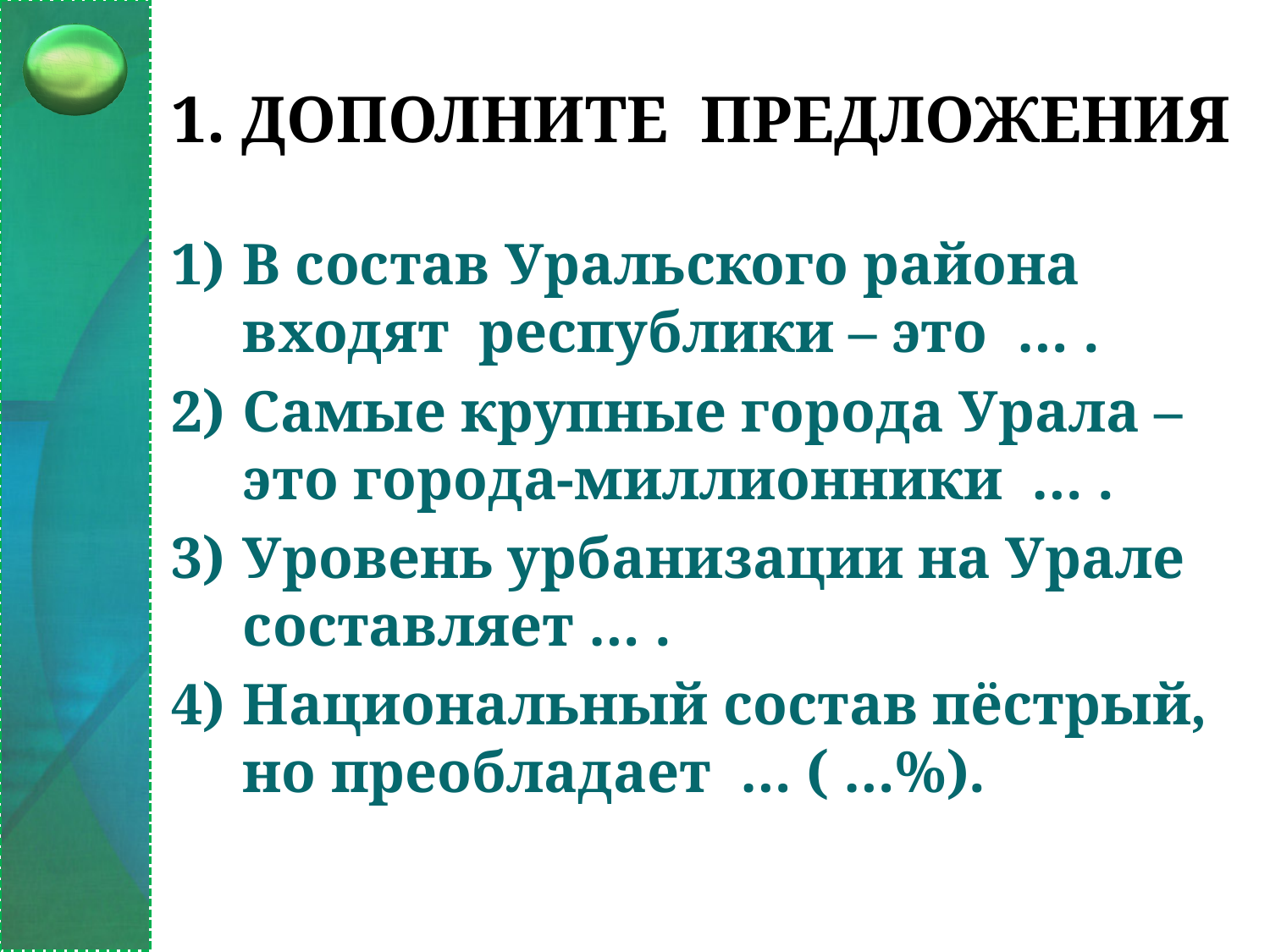

# 1. Дополните  предложения
В состав Уральского района входят  республики – это  … .
Самые крупные города Урала – это города-миллионники  … .
Уровень урбанизации на Урале  составляет … .
Национальный состав пёстрый, но преобладает  … ( …%).